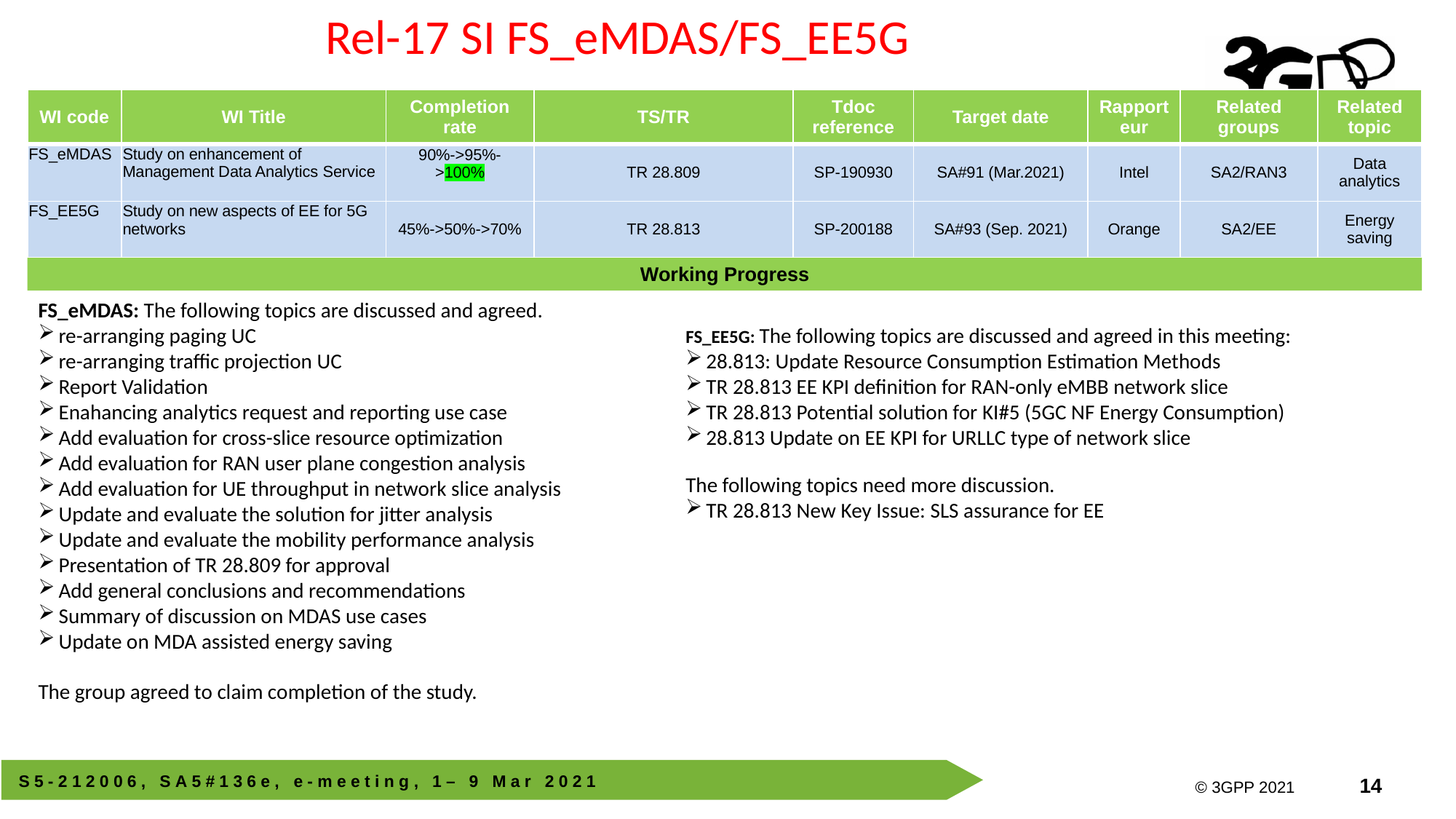

Rel-17 SI FS_eMDAS/FS_EE5G

| WI code | WI Title | Completion rate | TS/TR | Tdoc reference | Target date | Rapporteur | Related groups | Related topic |
| --- | --- | --- | --- | --- | --- | --- | --- | --- |
| FS\_eMDAS | Study on enhancement of Management Data Analytics Service | 90%->95%->100% | TR 28.809 | SP-190930 | SA#91 (Mar.2021) | Intel | SA2/RAN3 | Data analytics |
| FS\_EE5G | Study on new aspects of EE for 5G networks | 45%->50%->70% | TR 28.813 | SP-200188 | SA#93 (Sep. 2021) | Orange | SA2/EE | Energy saving |
Working Progress
FS_eMDAS: The following topics are discussed and agreed.
re-arranging paging UC
re-arranging traffic projection UC
Report Validation
Enahancing analytics request and reporting use case
Add evaluation for cross-slice resource optimization
Add evaluation for RAN user plane congestion analysis
Add evaluation for UE throughput in network slice analysis
Update and evaluate the solution for jitter analysis
Update and evaluate the mobility performance analysis
Presentation of TR 28.809 for approval
Add general conclusions and recommendations
Summary of discussion on MDAS use cases
Update on MDA assisted energy saving

The group agreed to claim completion of the study.

FS_EE5G: The following topics are discussed and agreed in this meeting:
28.813: Update Resource Consumption Estimation Methods
TR 28.813 EE KPI definition for RAN-only eMBB network slice
TR 28.813 Potential solution for KI#5 (5GC NF Energy Consumption)
28.813 Update on EE KPI for URLLC type of network slice

The following topics need more discussion.
TR 28.813 New Key Issue: SLS assurance for EE